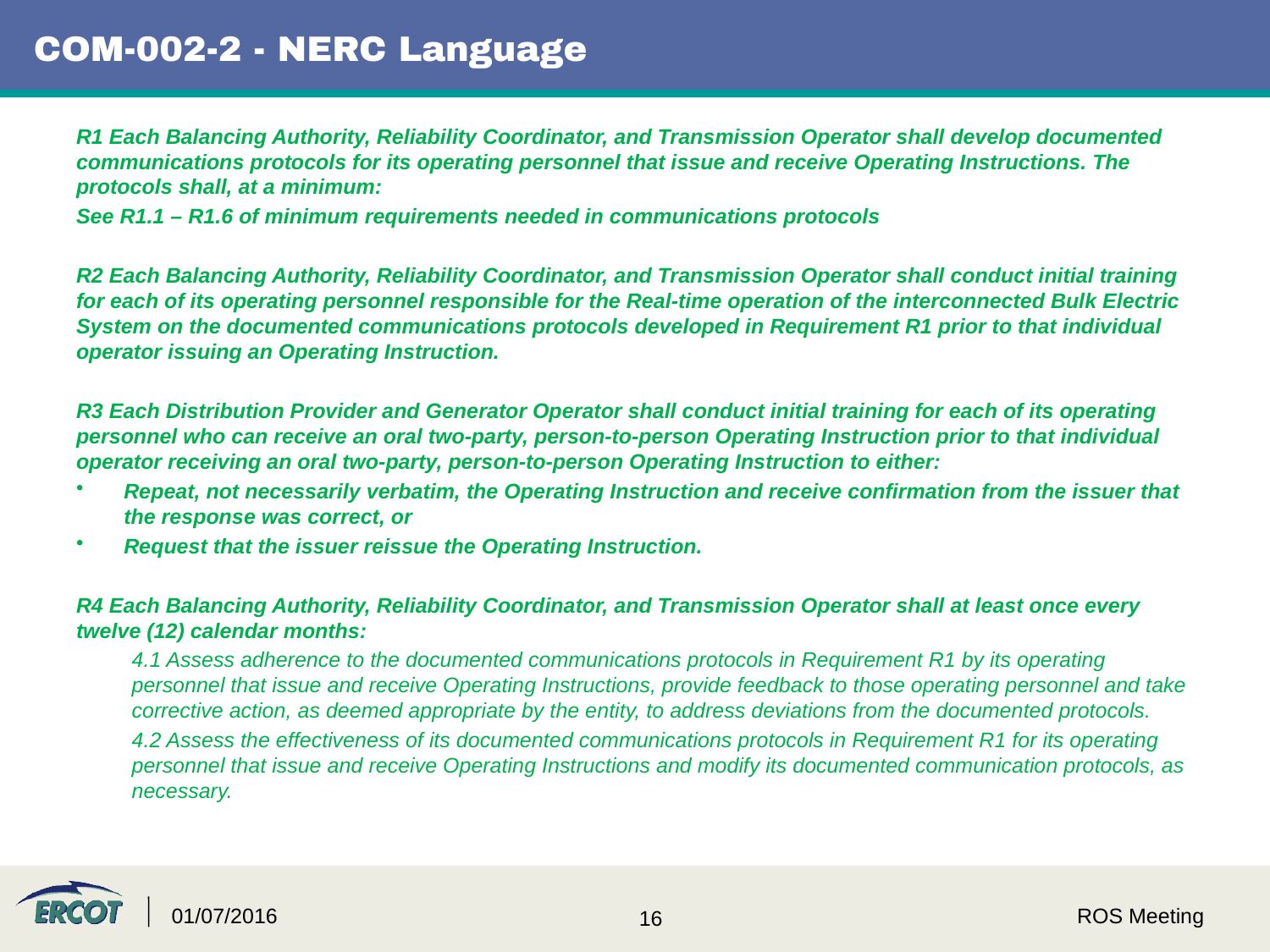

# COM-002-2 - NERC Language
R1 Each Balancing Authority, Reliability Coordinator, and Transmission Operator shall develop documented communications protocols for its operating personnel that issue and receive Operating Instructions. The protocols shall, at a minimum:
See R1.1 – R1.6 of minimum requirements needed in communications protocols

R2 Each Balancing Authority, Reliability Coordinator, and Transmission Operator shall conduct initial training for each of its operating personnel responsible for the Real-time operation of the interconnected Bulk Electric System on the documented communications protocols developed in Requirement R1 prior to that individual operator issuing an Operating Instruction.

R3 Each Distribution Provider and Generator Operator shall conduct initial training for each of its operating personnel who can receive an oral two-party, person-to-person Operating Instruction prior to that individual operator receiving an oral two-party, person-to-person Operating Instruction to either:
Repeat, not necessarily verbatim, the Operating Instruction and receive confirmation from the issuer that the response was correct, or
Request that the issuer reissue the Operating Instruction.

R4 Each Balancing Authority, Reliability Coordinator, and Transmission Operator shall at least once every twelve (12) calendar months:
4.1 Assess adherence to the documented communications protocols in Requirement R1 by its operating personnel that issue and receive Operating Instructions, provide feedback to those operating personnel and take corrective action, as deemed appropriate by the entity, to address deviations from the documented protocols.
4.2 Assess the effectiveness of its documented communications protocols in Requirement R1 for its operating personnel that issue and receive Operating Instructions and modify its documented communication protocols, as necessary.

01/07/2016
ROS Meeting